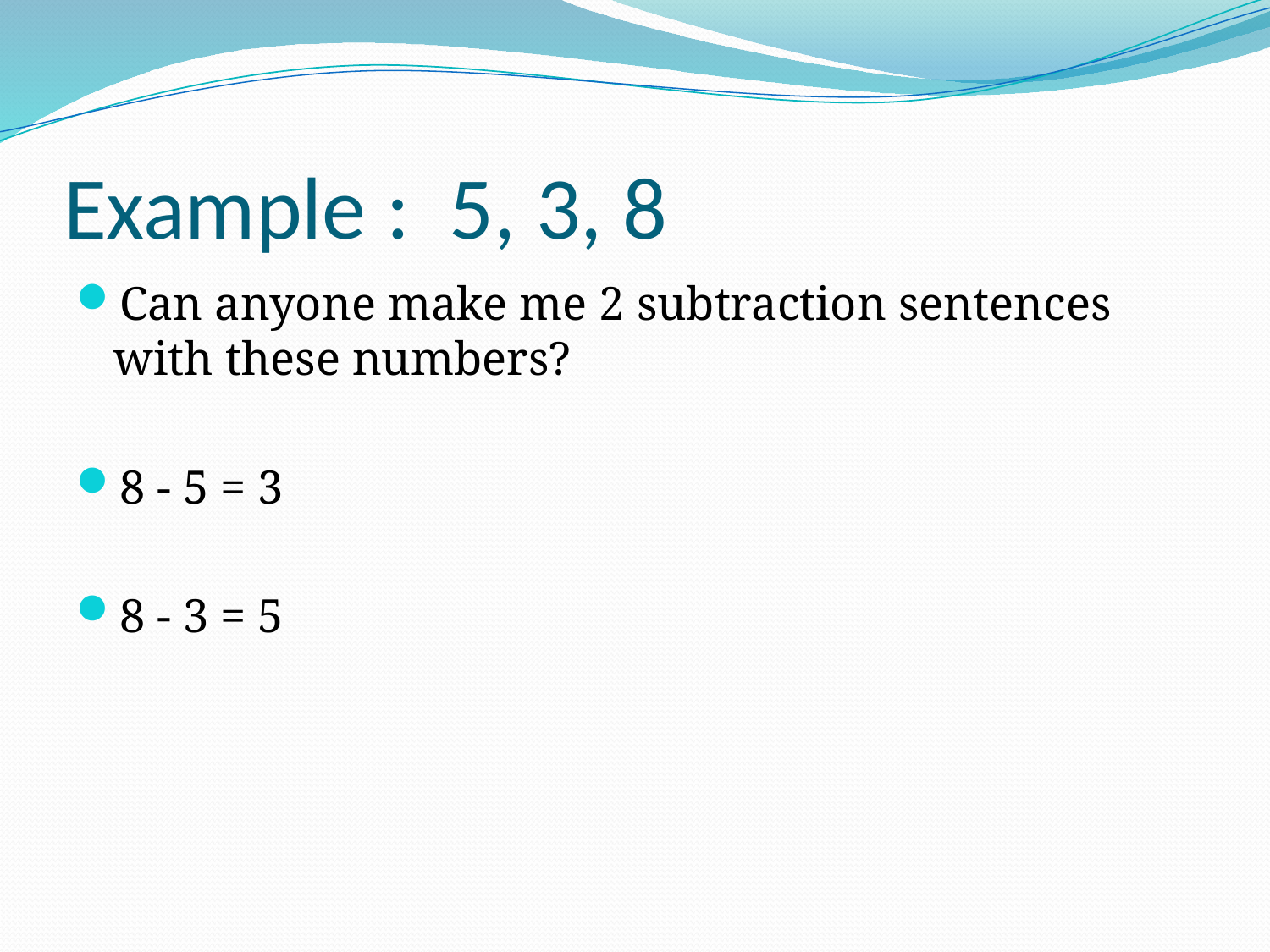

# Example :  5, 3, 8
Can anyone make me 2 subtraction sentences with these numbers?

8 - 5 = 3

8 - 3 = 5